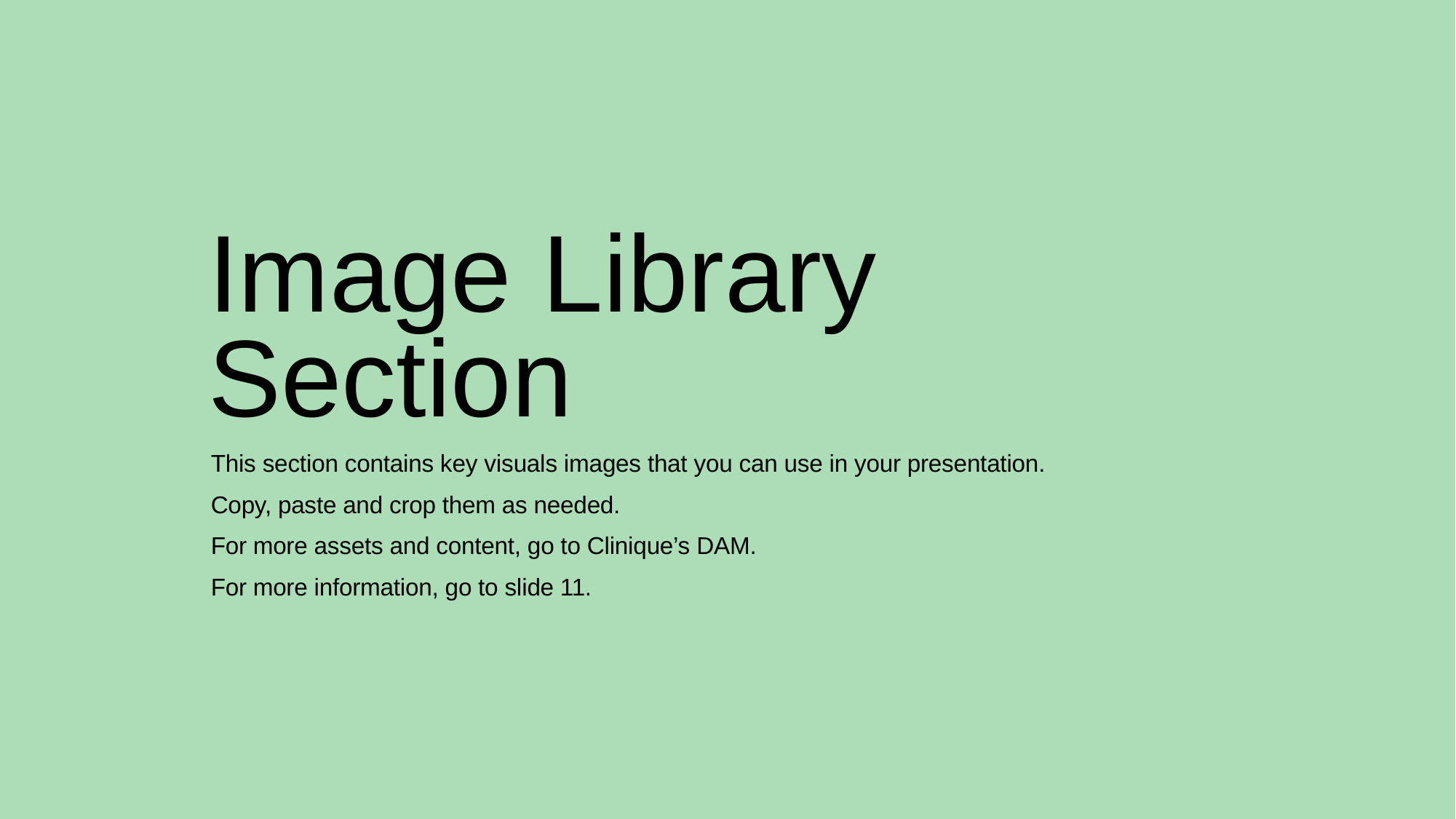

Image Library Section
This section contains key visuals images that you can use in your presentation.
Copy, paste and crop them as needed.
For more assets and content, go to Clinique’s DAM.
For more information, go to slide 11.